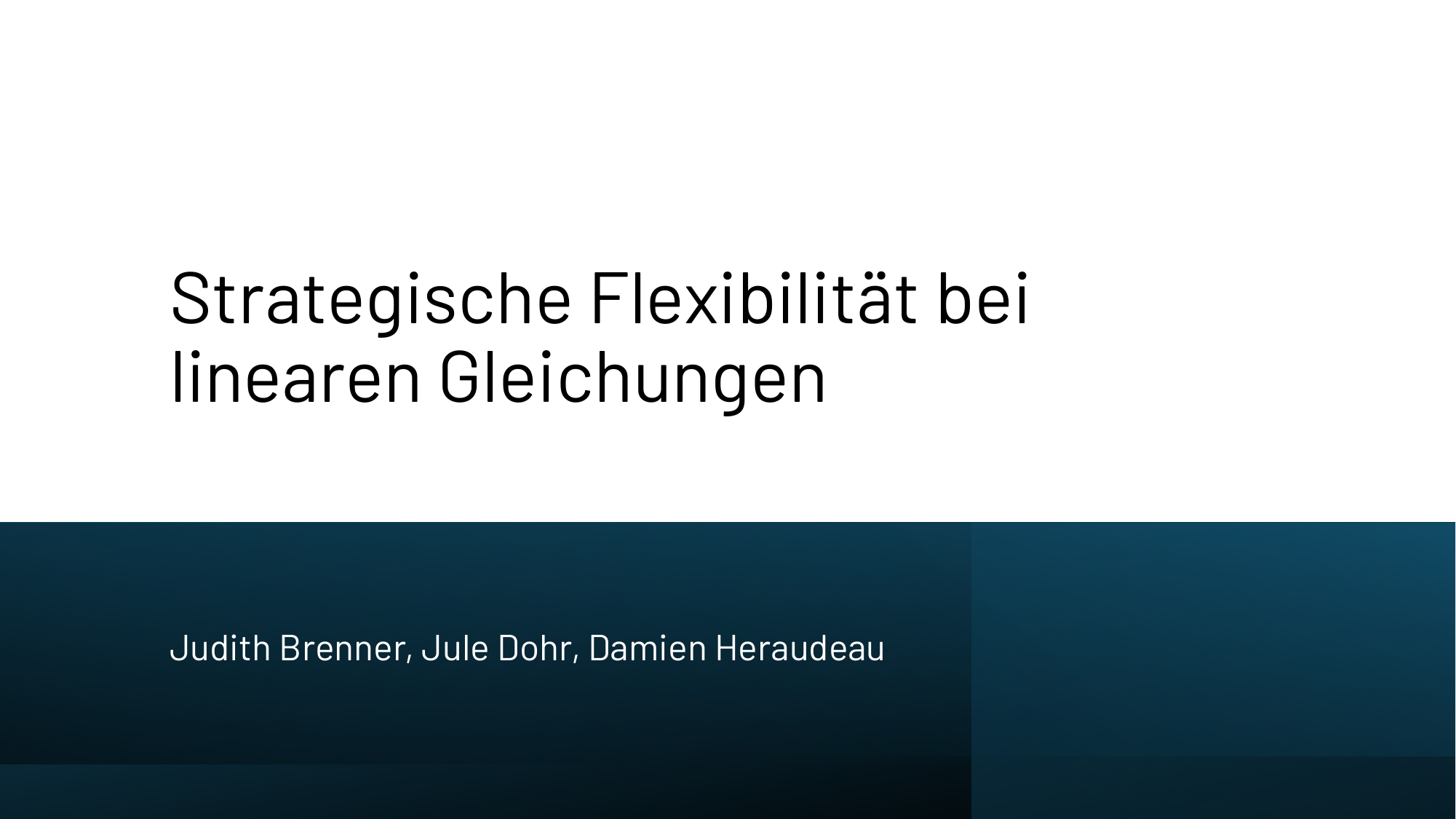

# Strategische Flexibilität bei linearen Gleichungen

Judith Brenner, Jule Dohr, Damien Heraudeau